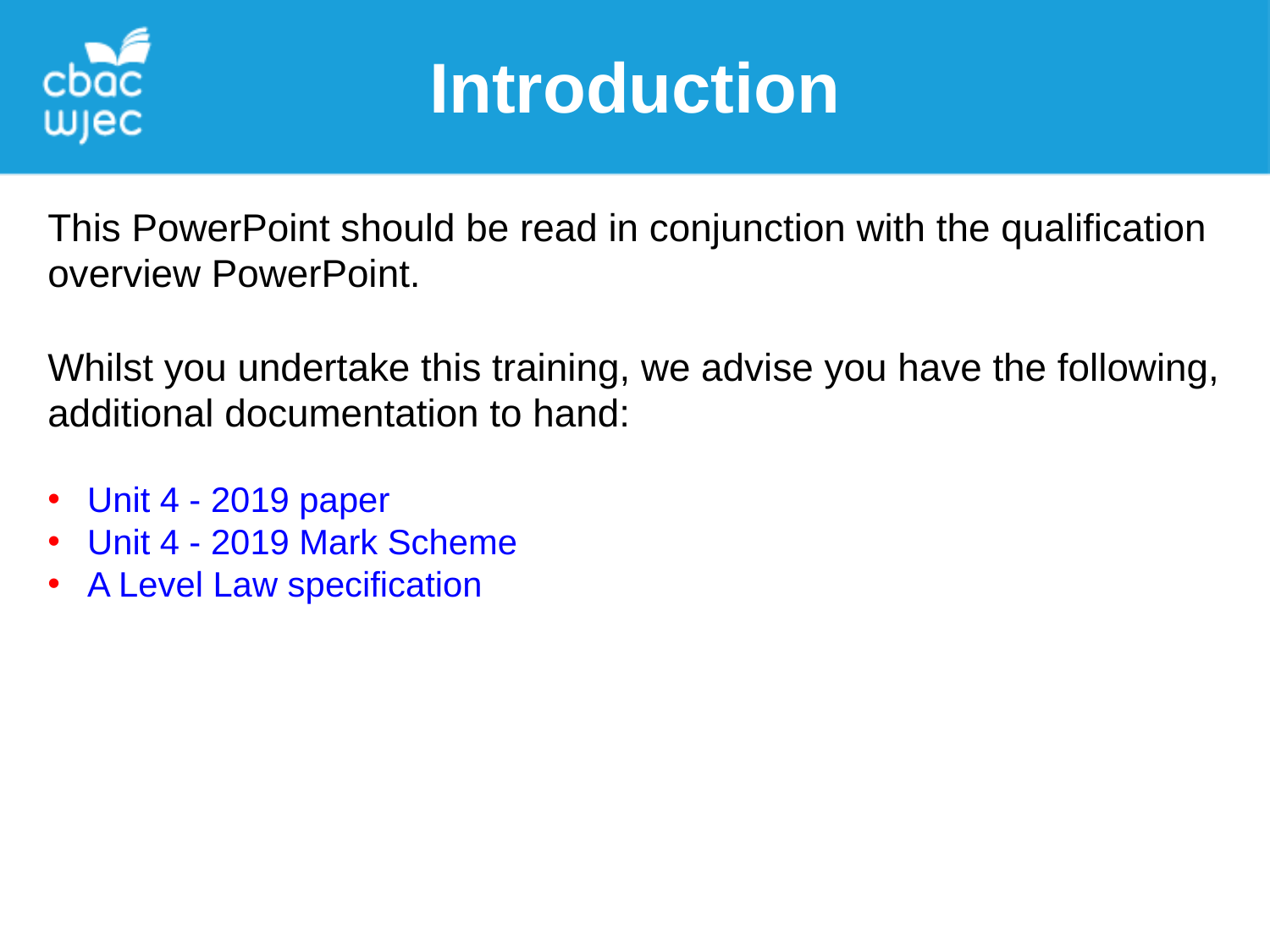

Introduction
This PowerPoint should be read in conjunction with the qualification overview PowerPoint.

Whilst you undertake this training, we advise you have the following, additional documentation to hand:

Unit 4 - 2019 paper
Unit 4 - 2019 Mark Scheme
A Level Law specification